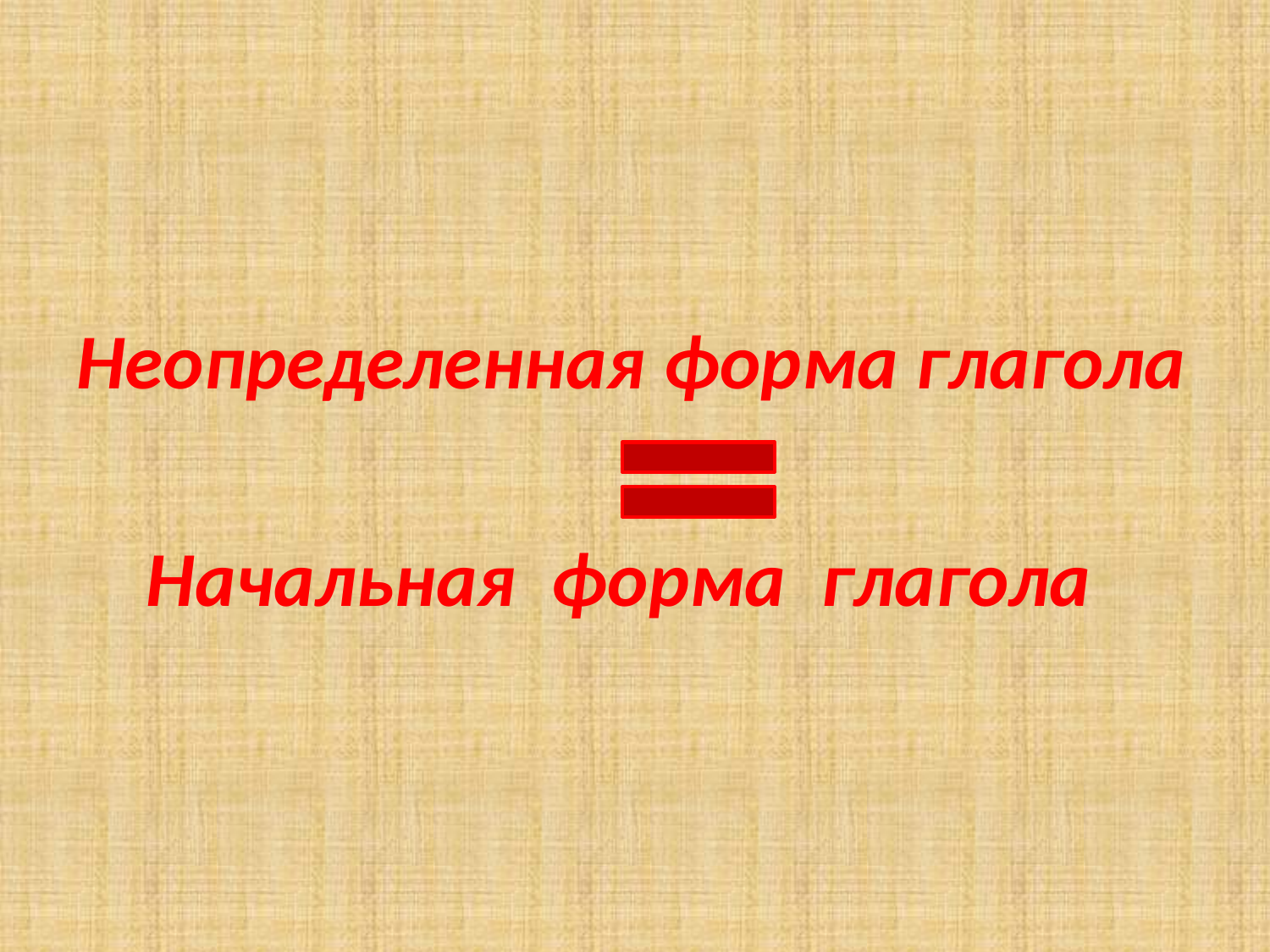

#

Неопределенная форма глагола

    Начальная  форма  глагола